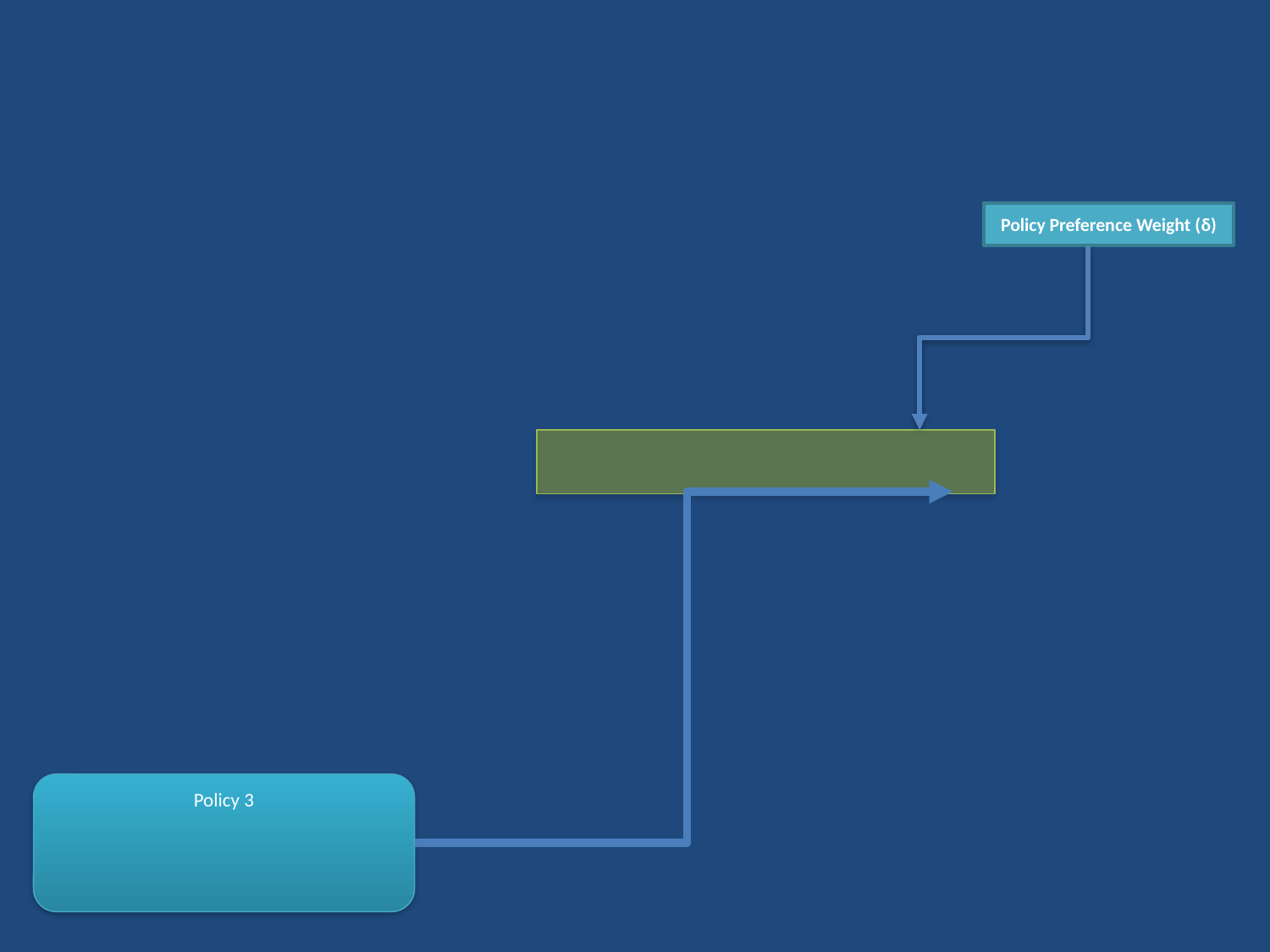

Policy Preference Weight (δ)

Policy 3
Outcome(s)